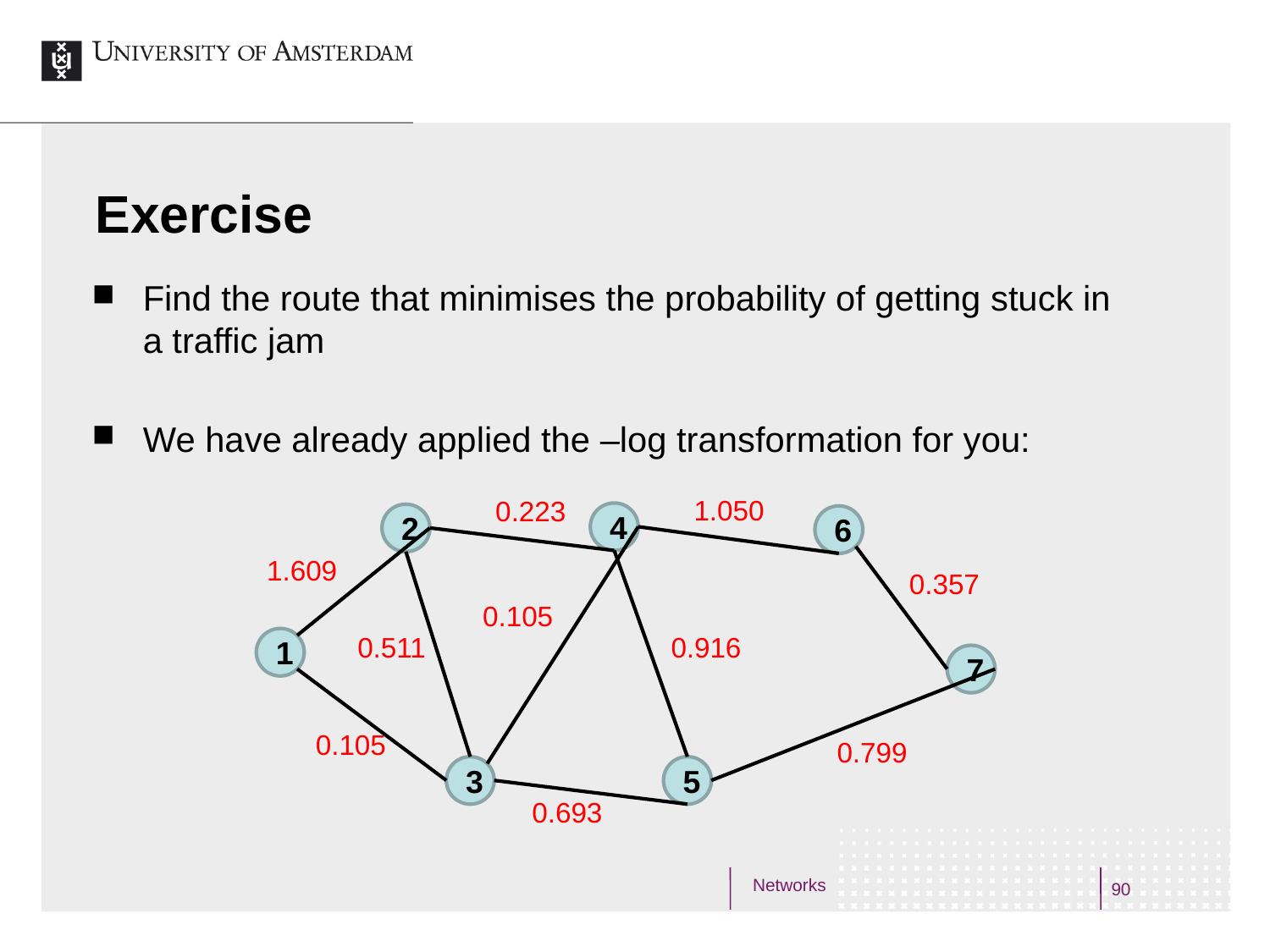

# Exercise
Find the route that minimises the probability of getting stuck in a traffic jam

We have already applied the –log transformation for you:

1.050
0.223
4
2
6
1.609
0.357
0.105
0.511
0.916
1
7
0.105
0.799
3
5
0.693
Networks
90